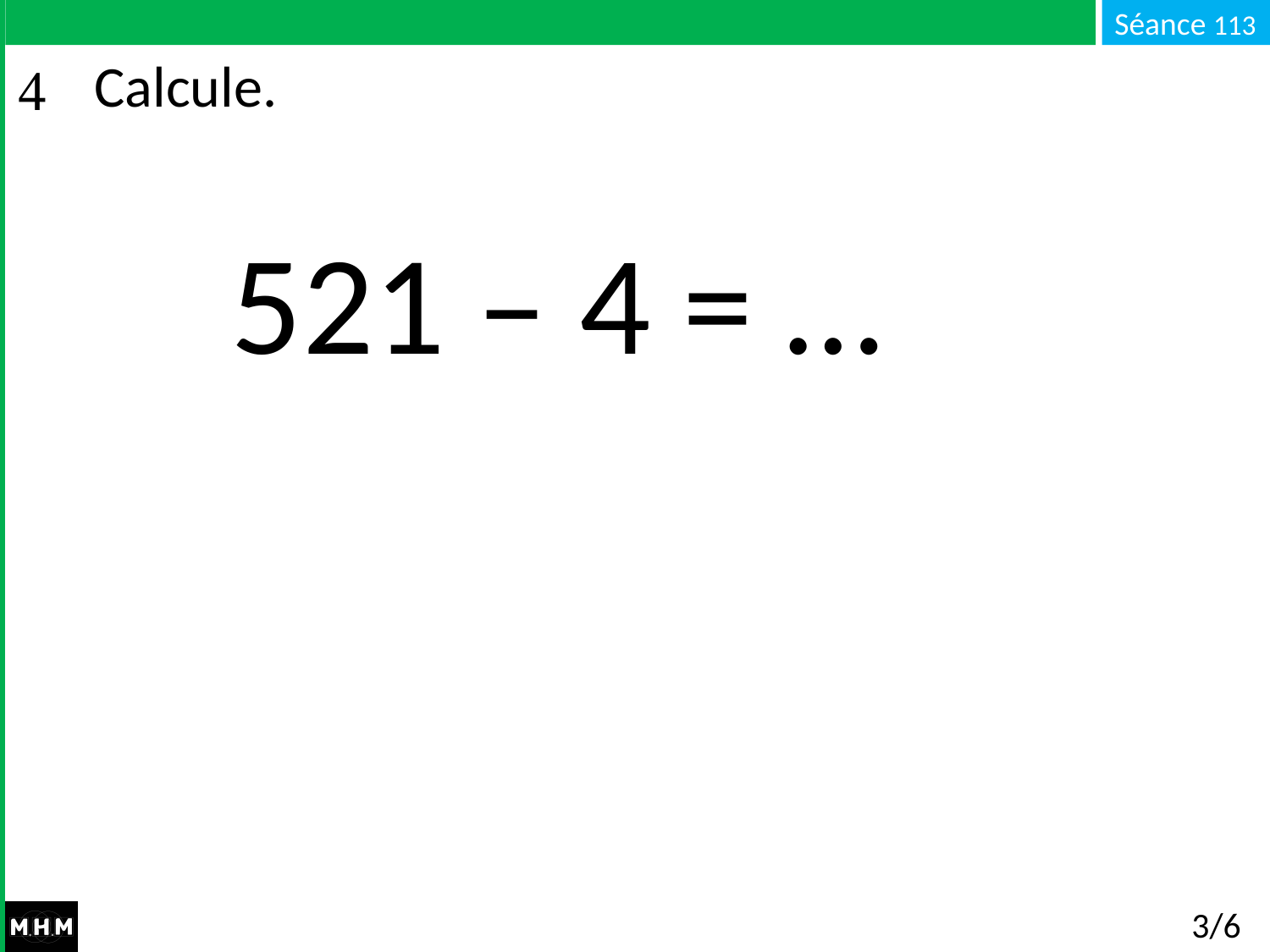

# Calcule.
521 – 4 = …
3/6